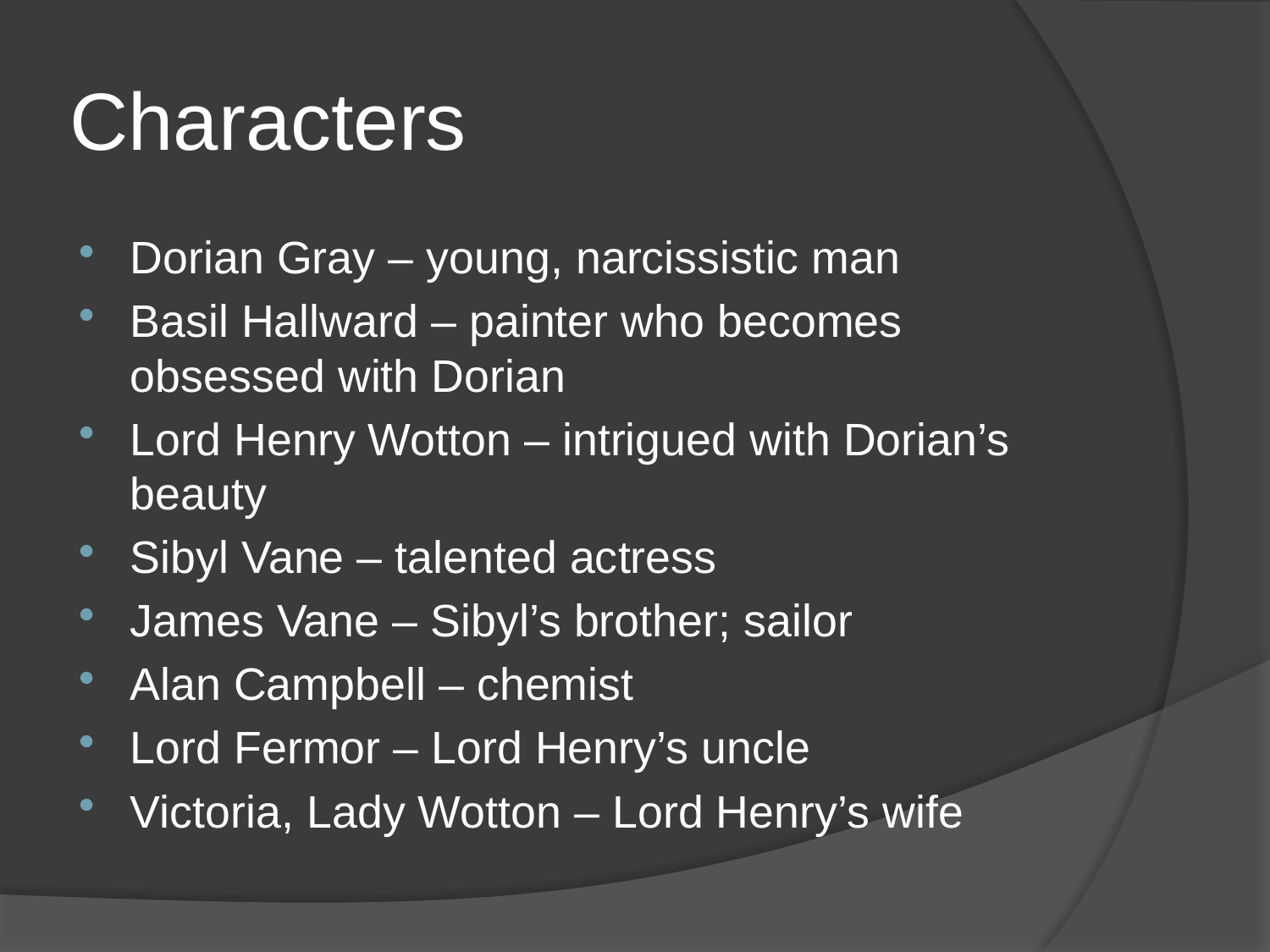

# Characters
Dorian Gray – young, narcissistic man
Basil Hallward – painter who becomes obsessed with Dorian
Lord Henry Wotton – intrigued with Dorian’s beauty
Sibyl Vane – talented actress
James Vane – Sibyl’s brother; sailor
Alan Campbell – chemist
Lord Fermor – Lord Henry’s uncle
Victoria, Lady Wotton – Lord Henry’s wife